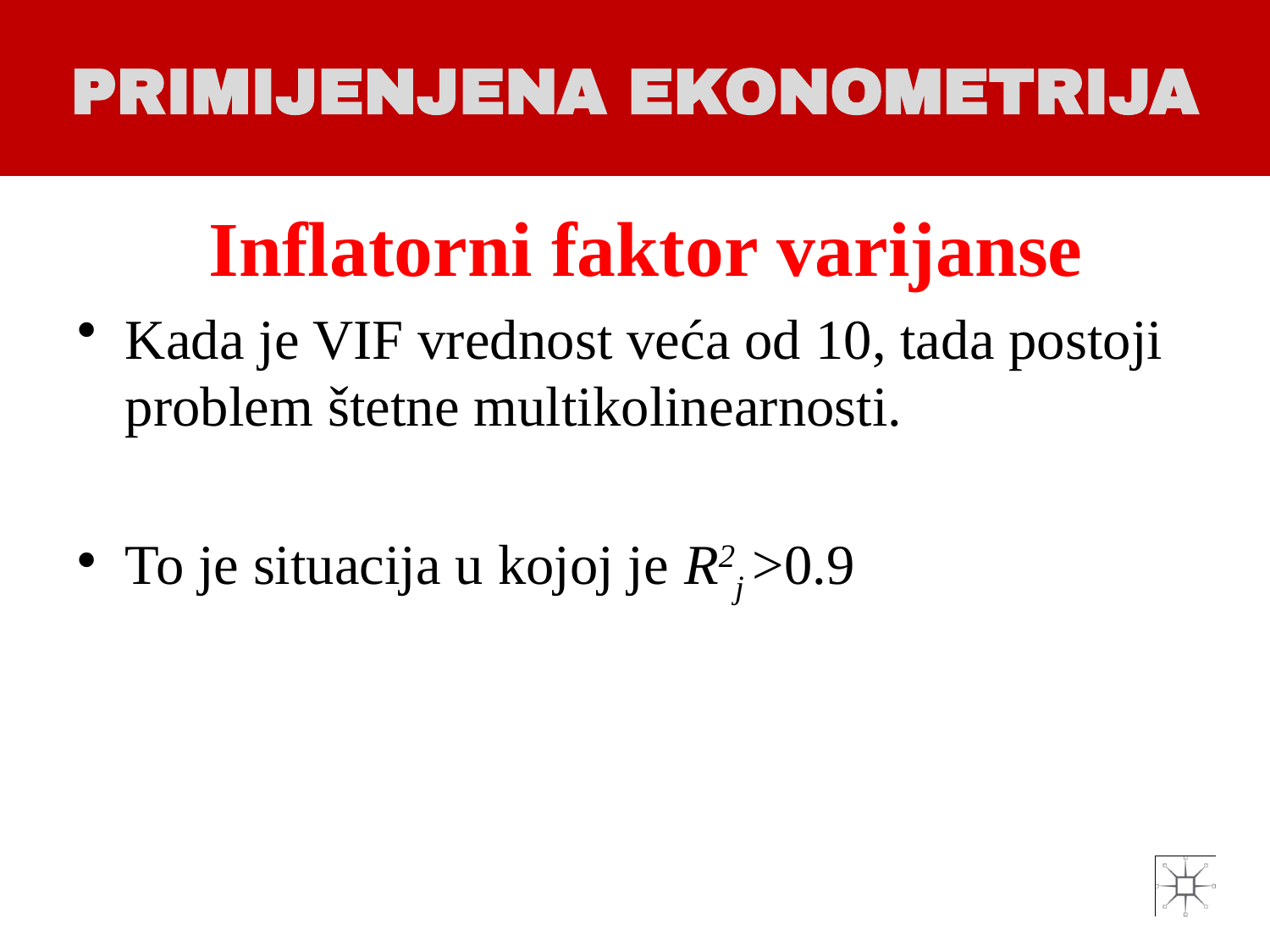

PRIMIJENJENA EKONOMETRIJA
# Inflatorni faktor varijanse
Kada je VIF vrednost veća od 10, tada postoji problem štetne multikolinearnosti.

To je situacija u kojoj je R2j >0.9